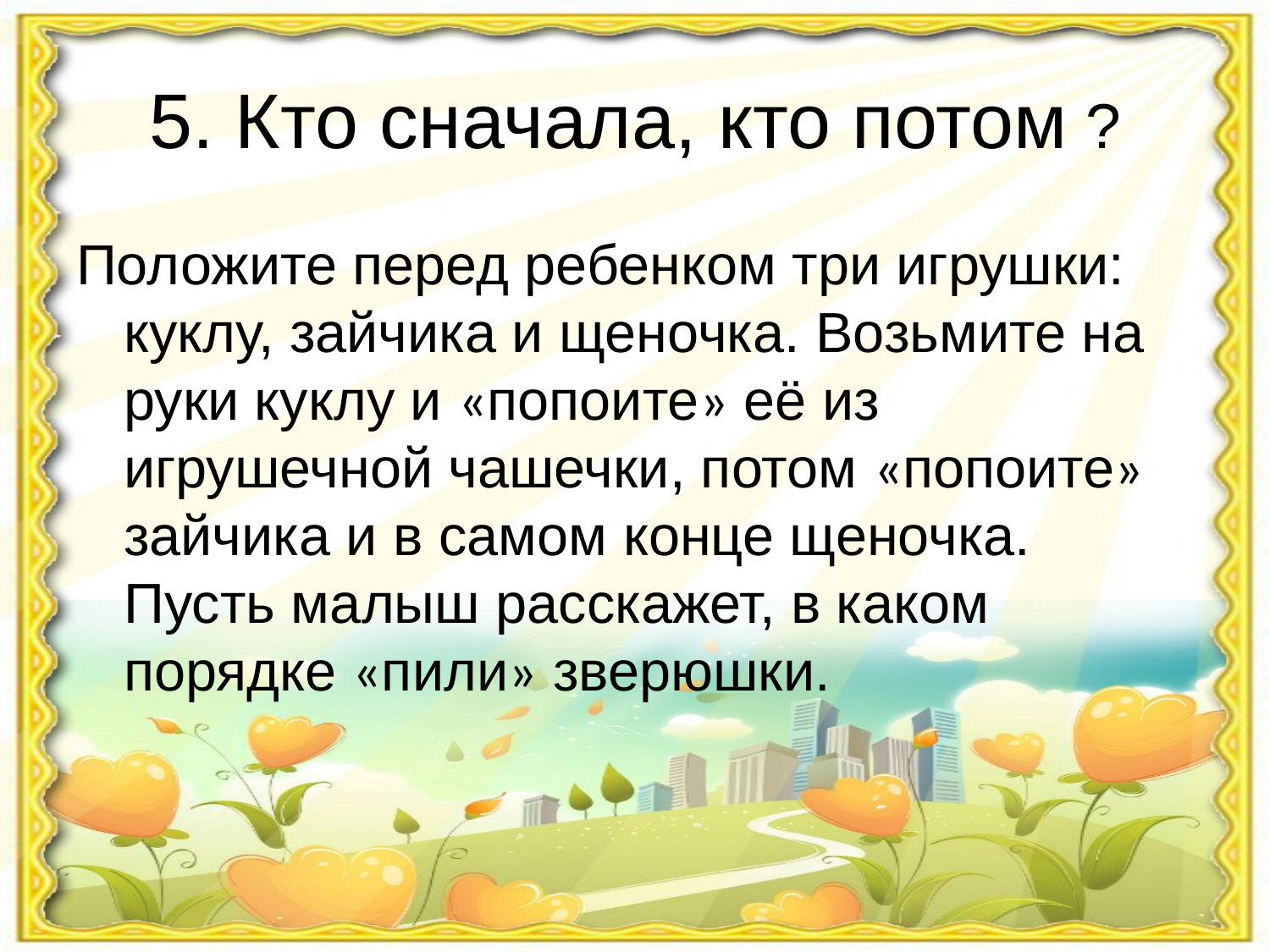

# 5. Кто сначала, кто потом ?
Положите перед ребенком три игрушки: куклу, зайчика и щеночка. Возьмите на руки куклу и «попоите» её из игрушечной чашечки, потом «попоите» зайчика и в самом конце щеночка. Пусть малыш расскажет, в каком порядке «пили» зверюшки.